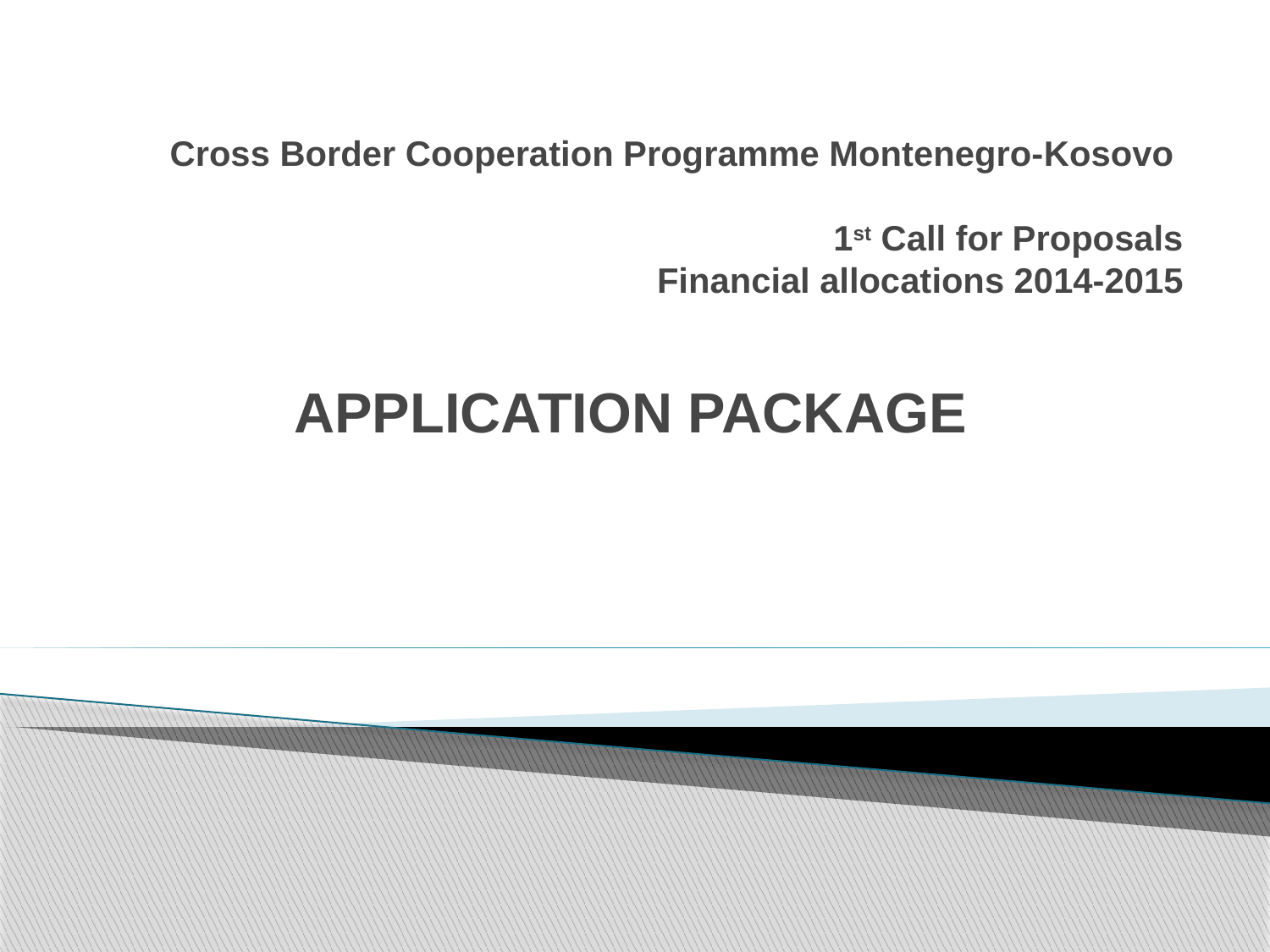

# Cross Border Cooperation Programme Montenegro-Kosovo 1st Call for Proposals Financial allocations 2014-2015
APPLICATION PACKAGE